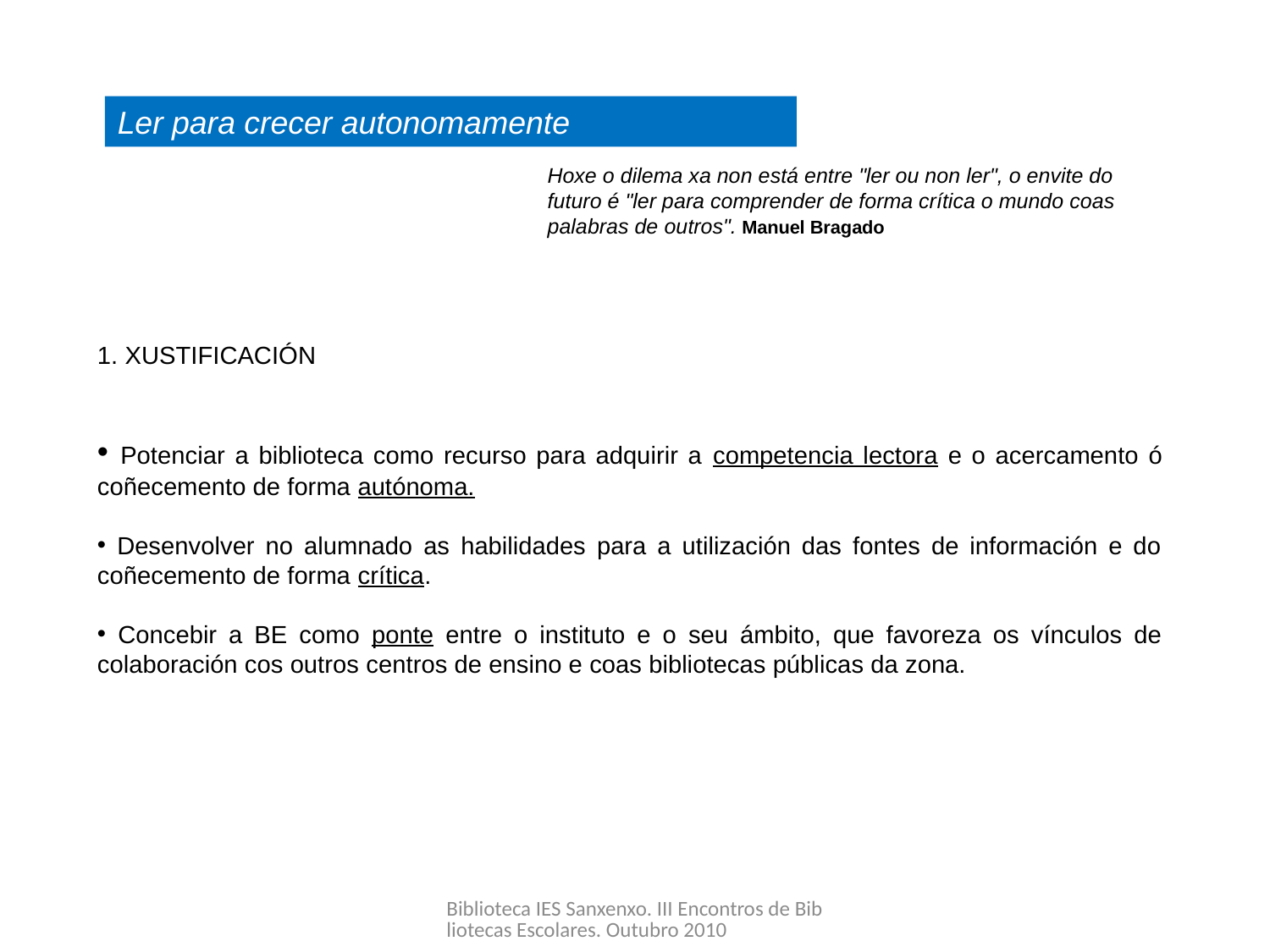

1. XUSTIFICACIÓN

 Potenciar a biblioteca como recurso para adquirir a competencia lectora e o acercamento ó coñecemento de forma autónoma.

 Desenvolver no alumnado as habilidades para a utilización das fontes de información e do coñecemento de forma crítica.

 Concebir a BE como ponte entre o instituto e o seu ámbito, que favoreza os vínculos de colaboración cos outros centros de ensino e coas bibliotecas públicas da zona.

Ler para crecer autonomamente
Hoxe o dilema xa non está entre "ler ou non ler", o envite do futuro é "ler para comprender de forma crítica o mundo coas palabras de outros". Manuel Bragado

Biblioteca IES Sanxenxo. III Encontros de Bibliotecas Escolares. Outubro 2010